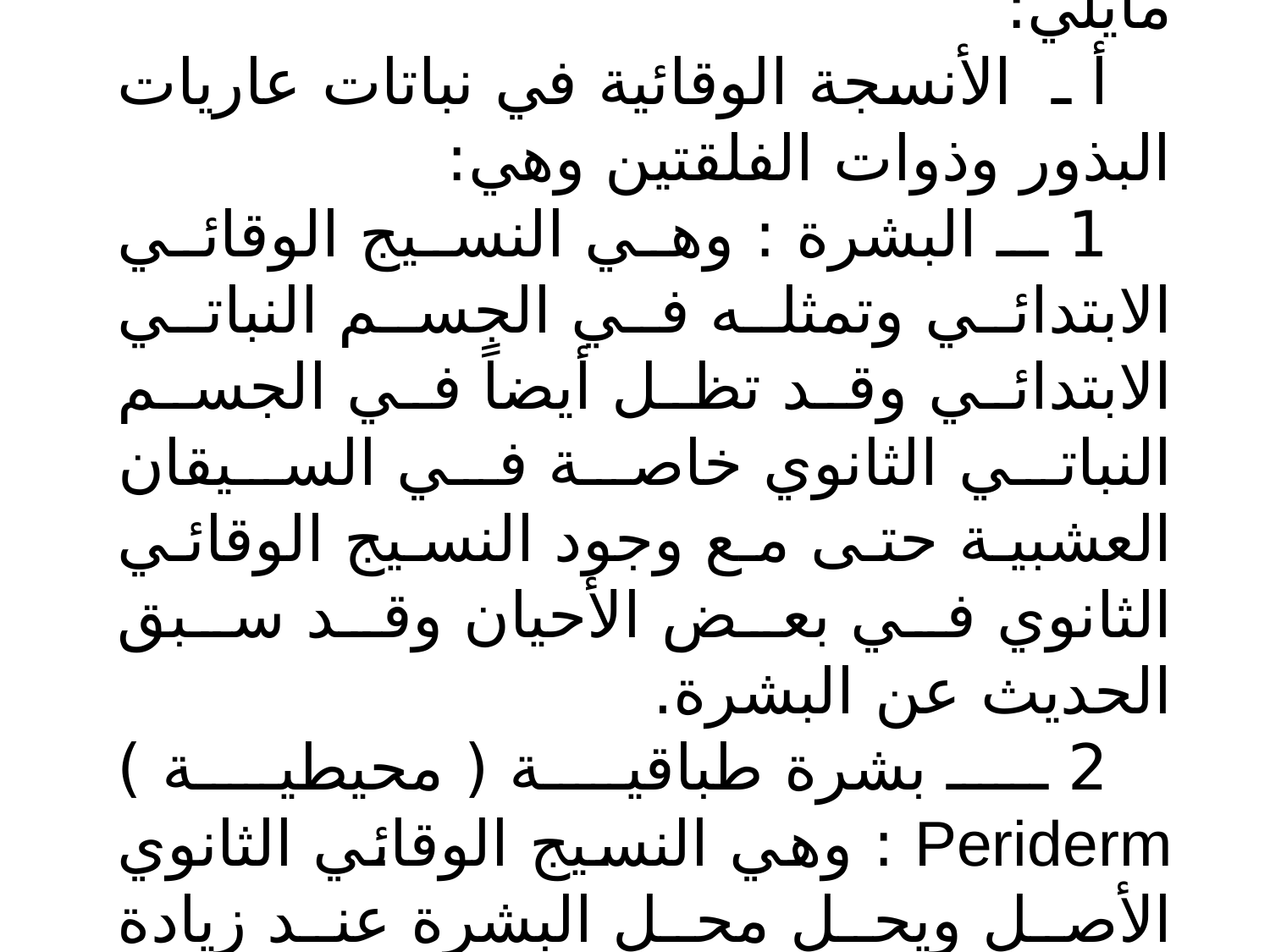

الأنسجة الوقائية في النباتات البذرية
يمكن تقسيم الأنسجة الوقائية إلى مايلي:
أ ـ  الأنسجة الوقائية في نباتات عاريات البذور وذوات الفلقتين وهي:
1 ـ البشرة : وهي النسيج الوقائي الابتدائي وتمثله في الجسم النباتي الابتدائي وقد تظل أيضاً في الجسم النباتي الثانوي خاصة في السيقان العشبية حتى مع وجود النسيج الوقائي الثانوي في بعض الأحيان وقد سبق الحديث عن البشرة.
2 ـ بشرة طباقية ( محيطية ) Periderm : وهي النسيج الوقائي الثانوي الأصل ويحل محل البشرة عند زيادة العضو النباتي في السمك ويتكون من المنشئ الفليني والفلين والقشرة الثانوية.